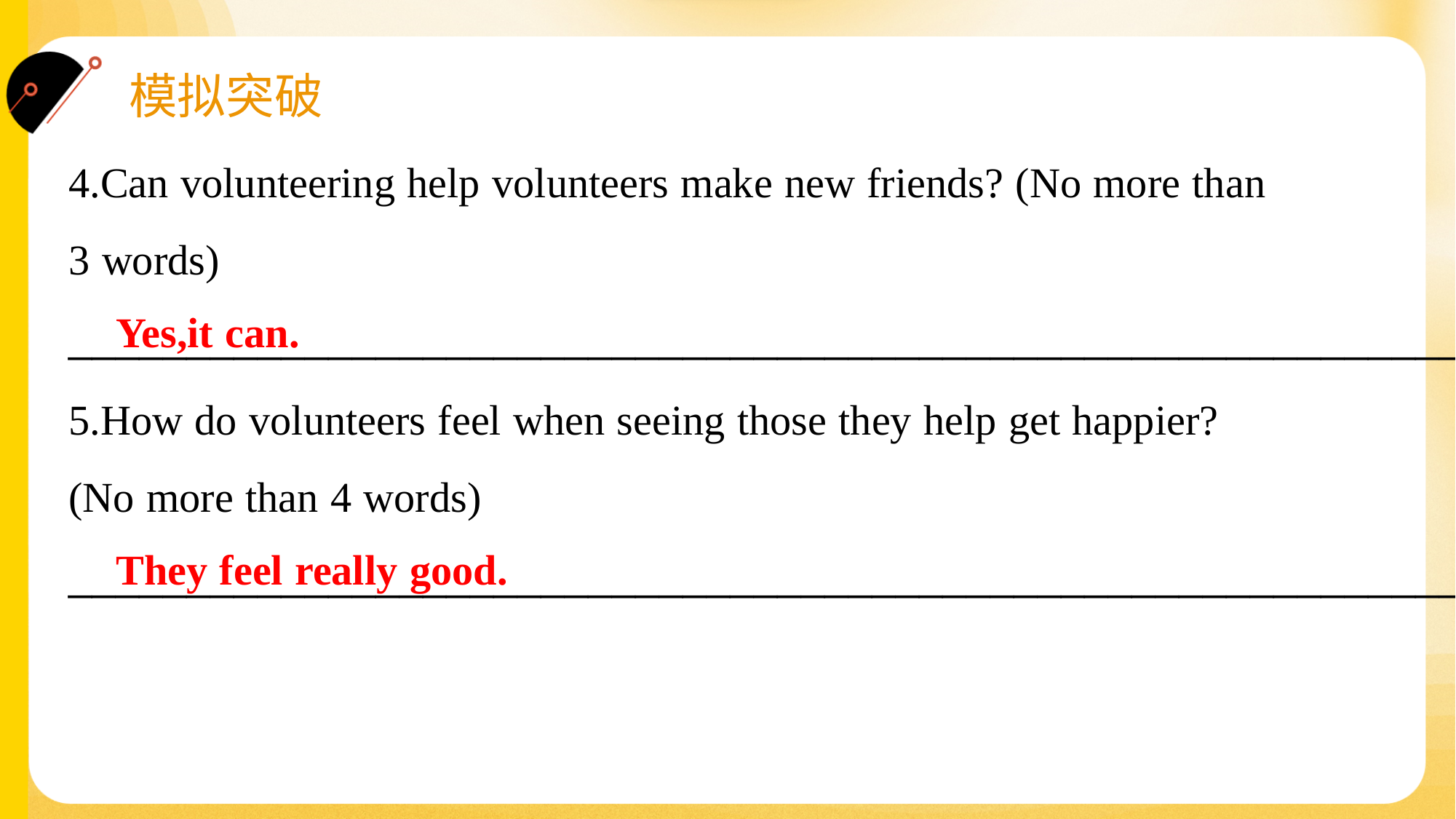

4.Can volunteering help volunteers make new friends? (No more than
3 words)
______________________________________________________________

    Yes,it can.
5.How do volunteers feel when seeing those they help get happier?
(No more than 4 words)
______________________________________________________________

    They feel really good.